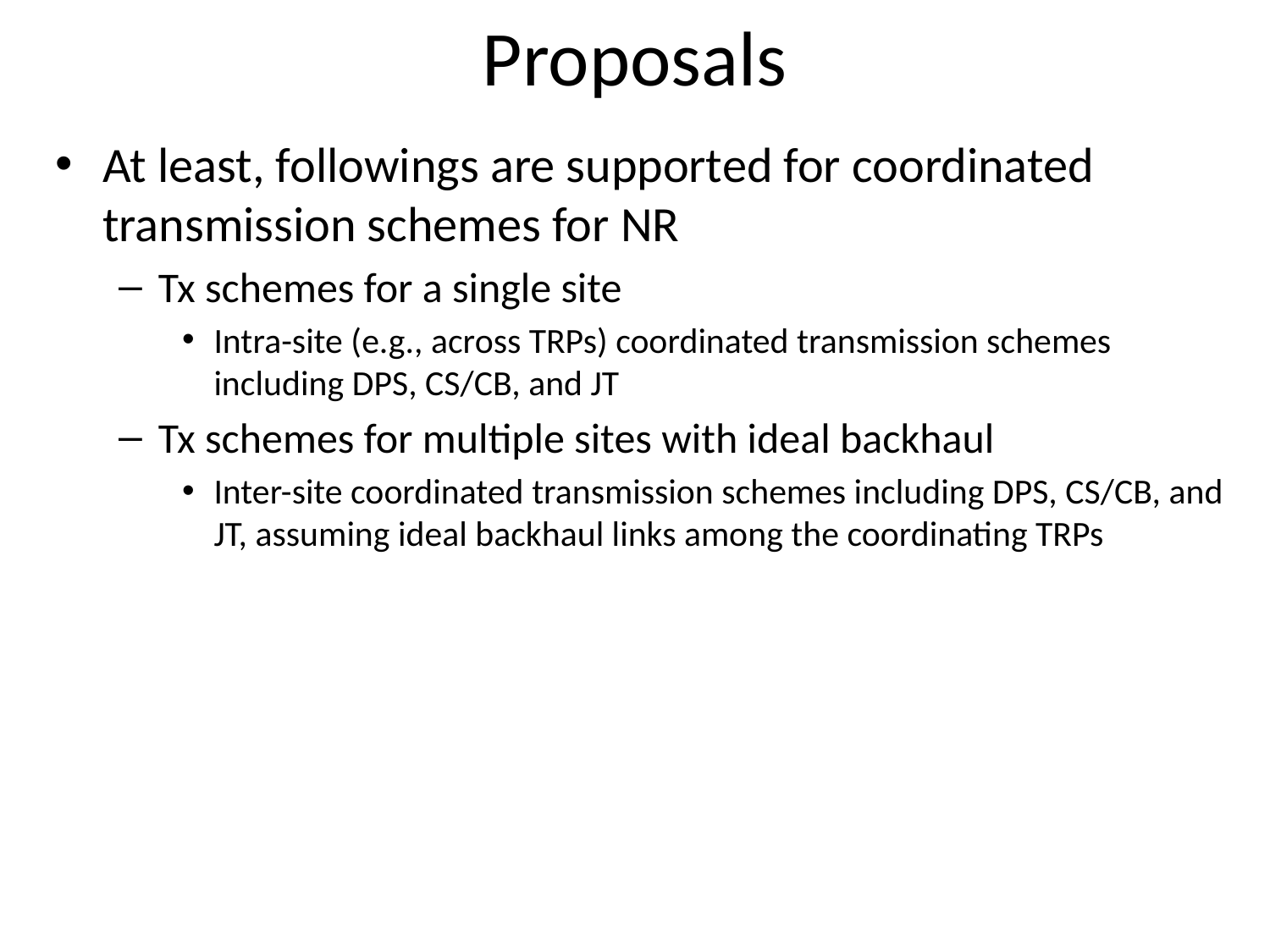

# Proposals
At least, followings are supported for coordinated transmission schemes for NR
Tx schemes for a single site
Intra-site (e.g., across TRPs) coordinated transmission schemes including DPS, CS/CB, and JT
Tx schemes for multiple sites with ideal backhaul
Inter-site coordinated transmission schemes including DPS, CS/CB, and JT, assuming ideal backhaul links among the coordinating TRPs